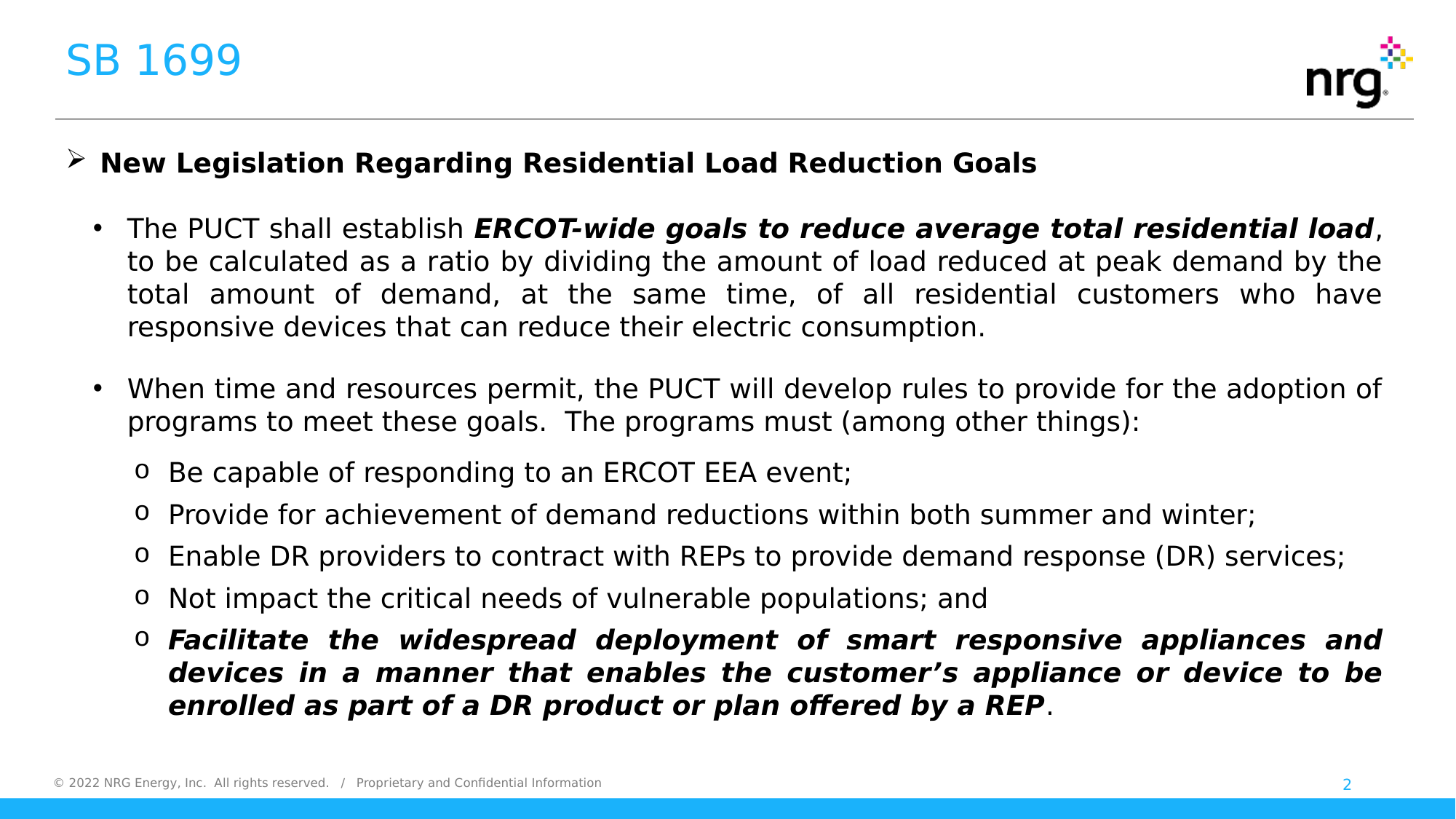

# SB 1699
New Legislation Regarding Residential Load Reduction Goals

The PUCT shall establish ERCOT-wide goals to reduce average total residential load, to be calculated as a ratio by dividing the amount of load reduced at peak demand by the total amount of demand, at the same time, of all residential customers who have responsive devices that can reduce their electric consumption.

When time and resources permit, the PUCT will develop rules to provide for the adoption of programs to meet these goals.  The programs must (among other things):
Be capable of responding to an ERCOT EEA event;
Provide for achievement of demand reductions within both summer and winter;
Enable DR providers to contract with REPs to provide demand response (DR) services;
Not impact the critical needs of vulnerable populations; and
Facilitate the widespread deployment of smart responsive appliances and devices in a manner that enables the customer’s appliance or device to be enrolled as part of a DR product or plan offered by a REP.